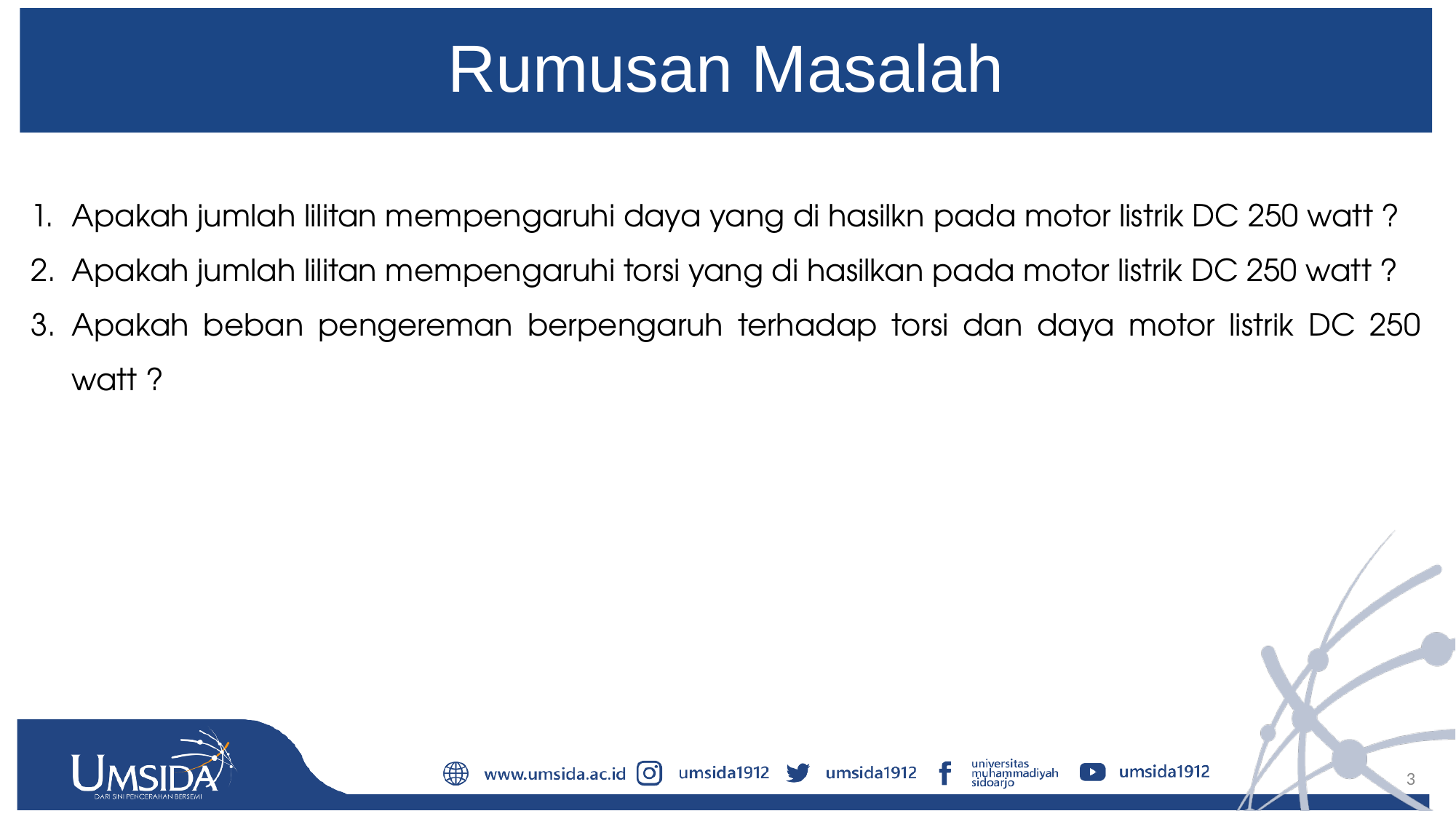

# Rumusan Masalah
Apakah jumlah lilitan mempengaruhi daya yang di hasilkn pada motor listrik DC 250 watt ?
Apakah jumlah lilitan mempengaruhi torsi yang di hasilkan pada motor listrik DC 250 watt ?
Apakah beban pengereman berpengaruh terhadap torsi dan daya motor listrik DC 250 watt ?